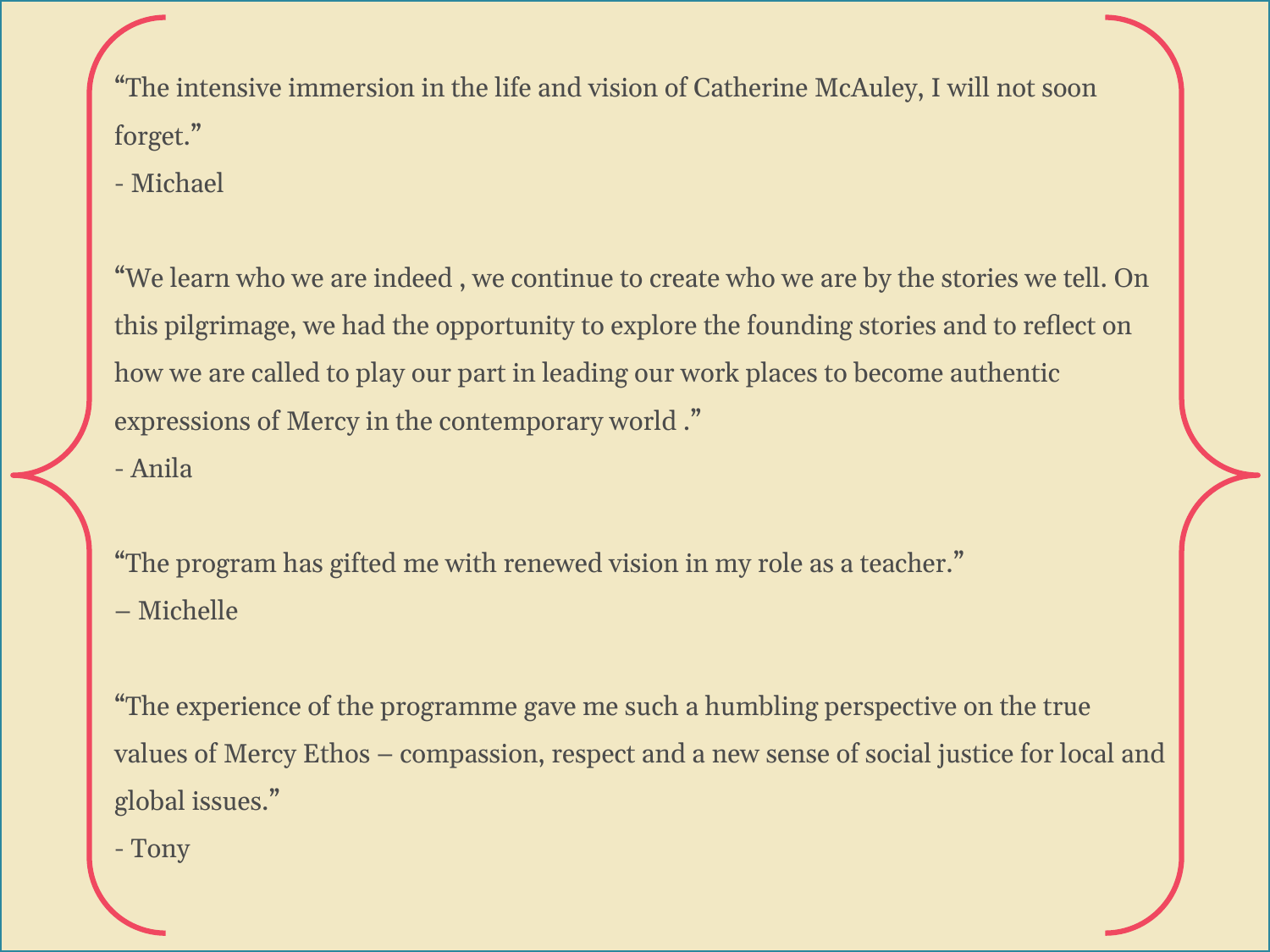

“The intensive immersion in the life and vision of Catherine McAuley, I will not soon
forget.”
- Michael

“We learn who we are indeed , we continue to create who we are by the stories we tell. On this pilgrimage, we had the opportunity to explore the founding stories and to reflect on how we are called to play our part in leading our work places to become authentic expressions of Mercy in the contemporary world .”
- Anila

“The program has gifted me with renewed vision in my role as a teacher.”
– Michelle

“The experience of the programme gave me such a humbling perspective on the true
values of Mercy Ethos – compassion, respect and a new sense of social justice for local and global issues.”
- Tony